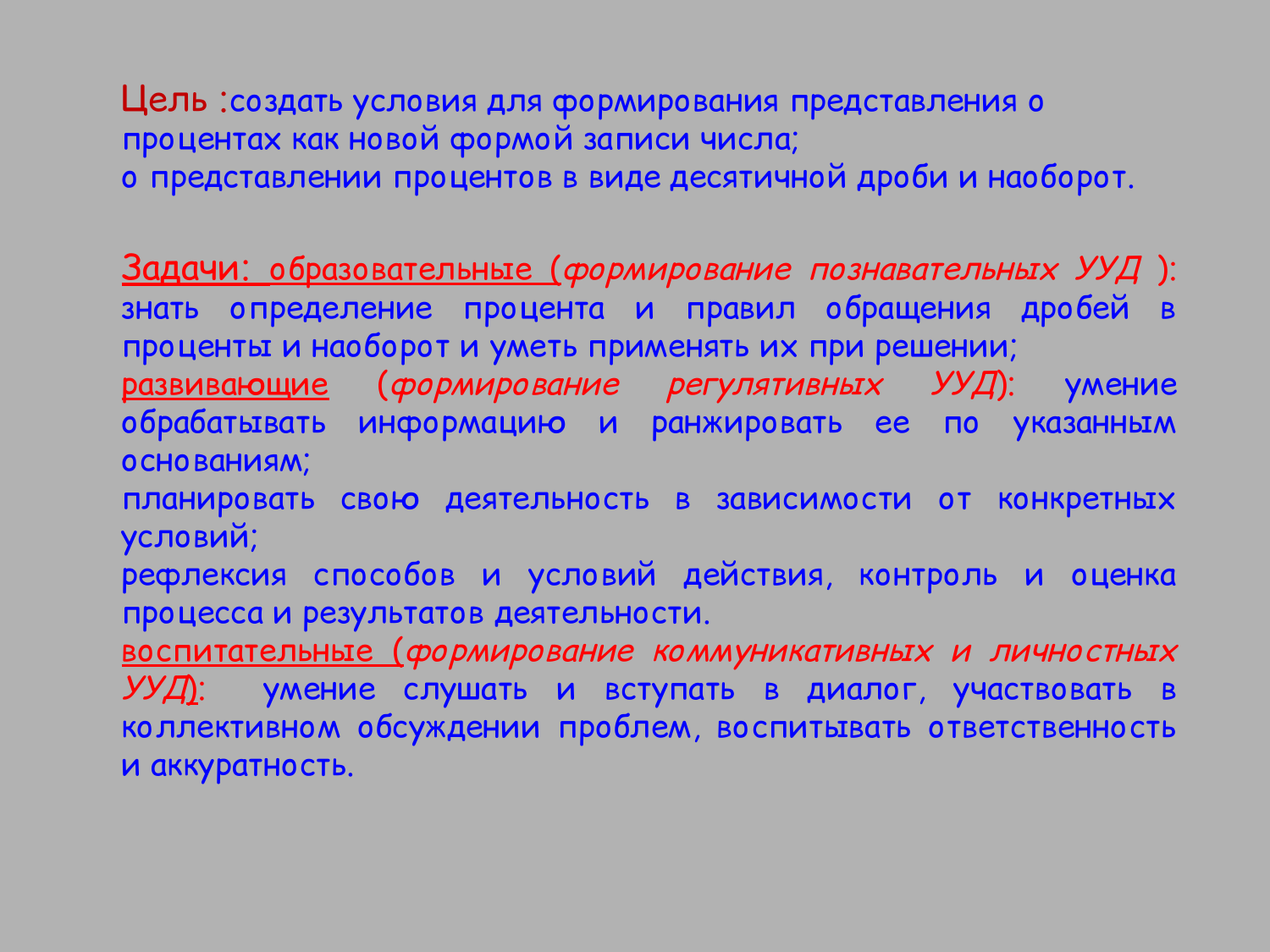

Цель :создать условия для формирования представления о процентах как новой формой записи числа;
о представлении процентов в виде десятичной дроби и наоборот.
Задачи: образовательные (формирование познавательных УУД ): знать определение процента и правил обращения дробей в проценты и наоборот и уметь применять их при решении;
развивающие (формирование регулятивных УУД): умение обрабатывать информацию и ранжировать ее по указанным основаниям;
планировать свою деятельность в зависимости от конкретных условий;
рефлексия способов и условий действия, контроль и оценка процесса и результатов деятельности.
воспитательные (формирование коммуникативных и личностных УУД):  умение слушать и вступать в диалог, участвовать в коллективном обсуждении проблем, воспитывать ответственность и аккуратность.